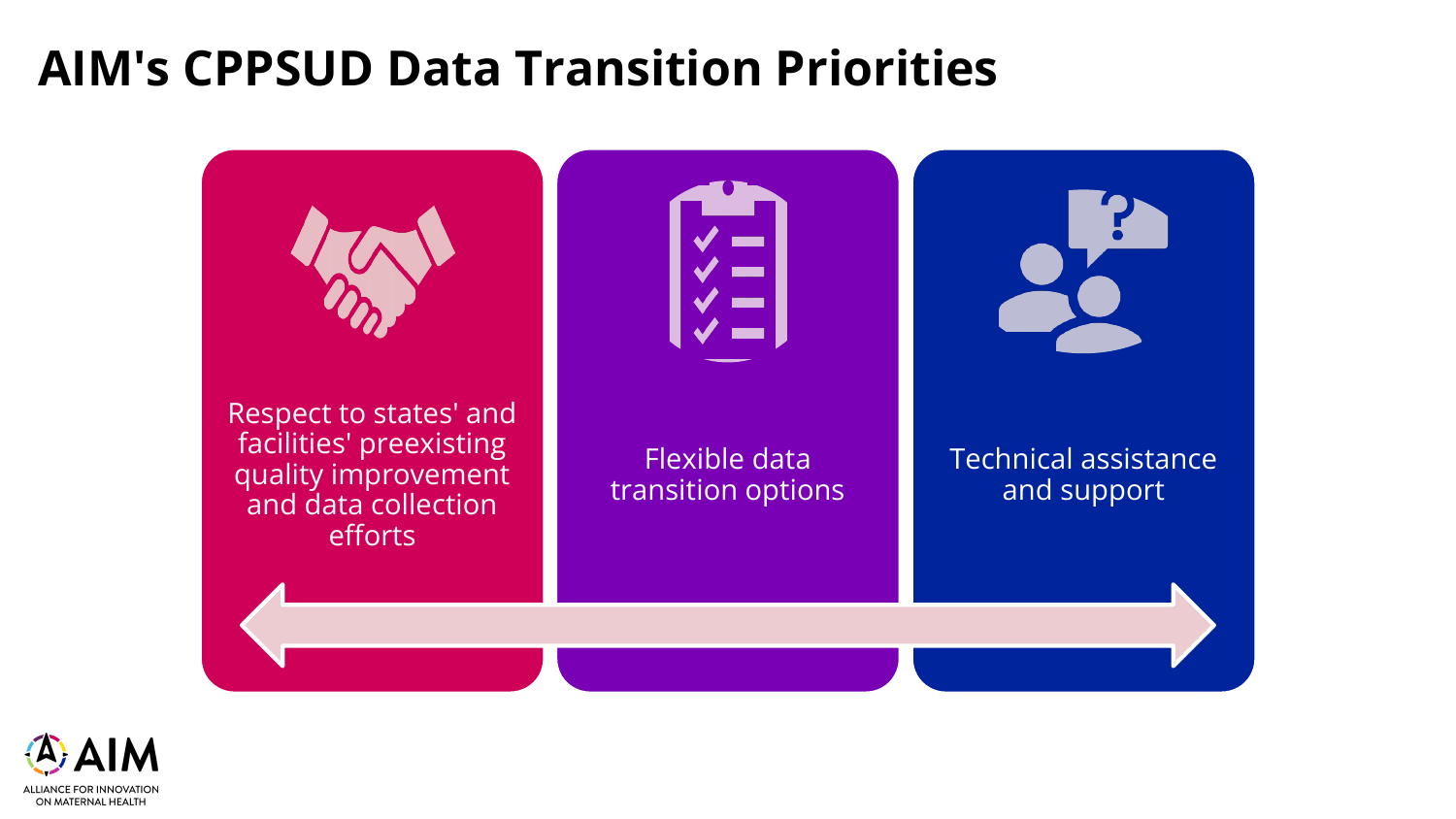

# AIM's CPPSUD Data Transition Priorities
Respect to states' and facilities' preexisting quality improvement and data collection efforts
Flexible data transition options
Technical assistance and support